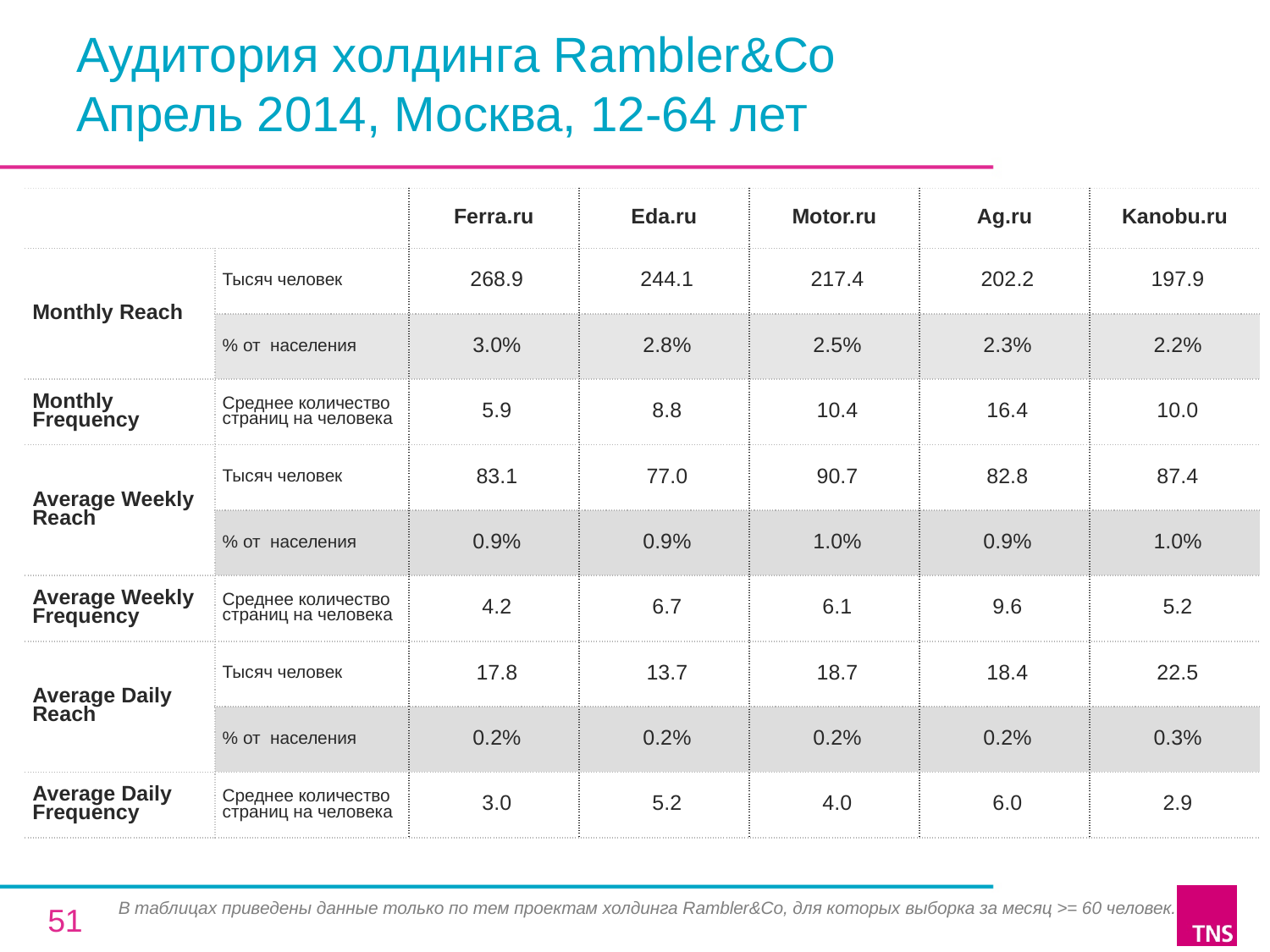

# Аудитория холдинга Rambler&Co Апрель 2014, Москва, 12-64 лет
|  |  | Ferra.ru | Eda.ru | Motor.ru | Ag.ru | Kanobu.ru |
| --- | --- | --- | --- | --- | --- | --- |
| Monthly Reach | Тысяч человек | 268.9 | 244.1 | 217.4 | 202.2 | 197.9 |
|  | % от населения | 3.0% | 2.8% | 2.5% | 2.3% | 2.2% |
| Monthly Frequency | Среднее количество страниц на человека | 5.9 | 8.8 | 10.4 | 16.4 | 10.0 |
| Average Weekly Reach | Тысяч человек | 83.1 | 77.0 | 90.7 | 82.8 | 87.4 |
|  | % от населения | 0.9% | 0.9% | 1.0% | 0.9% | 1.0% |
| Average Weekly Frequency | Среднее количество страниц на человека | 4.2 | 6.7 | 6.1 | 9.6 | 5.2 |
| Average Daily Reach | Тысяч человек | 17.8 | 13.7 | 18.7 | 18.4 | 22.5 |
|  | % от населения | 0.2% | 0.2% | 0.2% | 0.2% | 0.3% |
| Average Daily Frequency | Среднее количество страниц на человека | 3.0 | 5.2 | 4.0 | 6.0 | 2.9 |
В таблицах приведены данные только по тем проектам холдинга Rambler&Co, для которых выборка за месяц >= 60 человек.
51